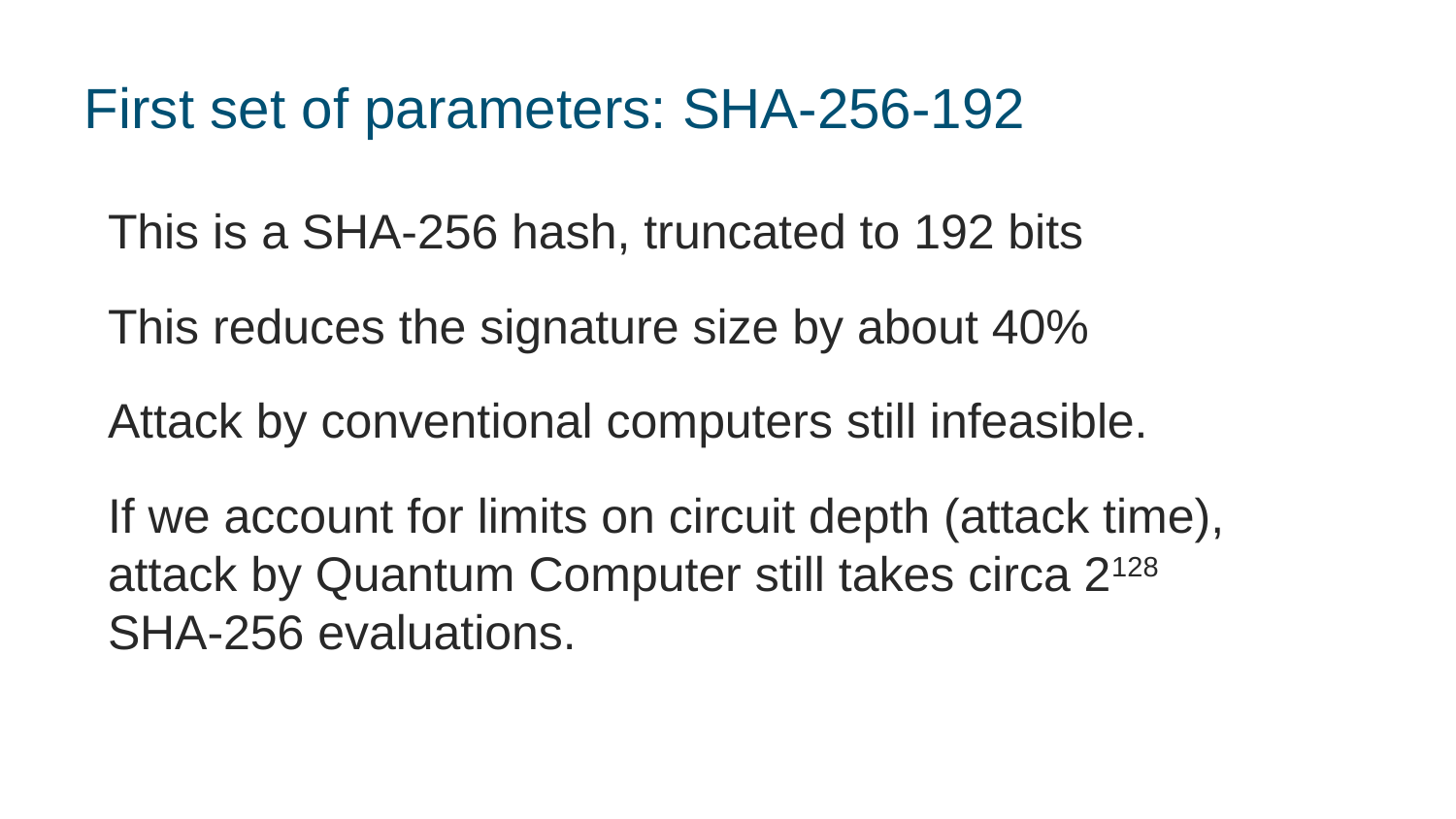

# First set of parameters: SHA-256-192
This is a SHA-256 hash, truncated to 192 bits
This reduces the signature size by about 40%
Attack by conventional computers still infeasible.
If we account for limits on circuit depth (attack time), attack by Quantum Computer still takes circa 2128
SHA-256 evaluations.